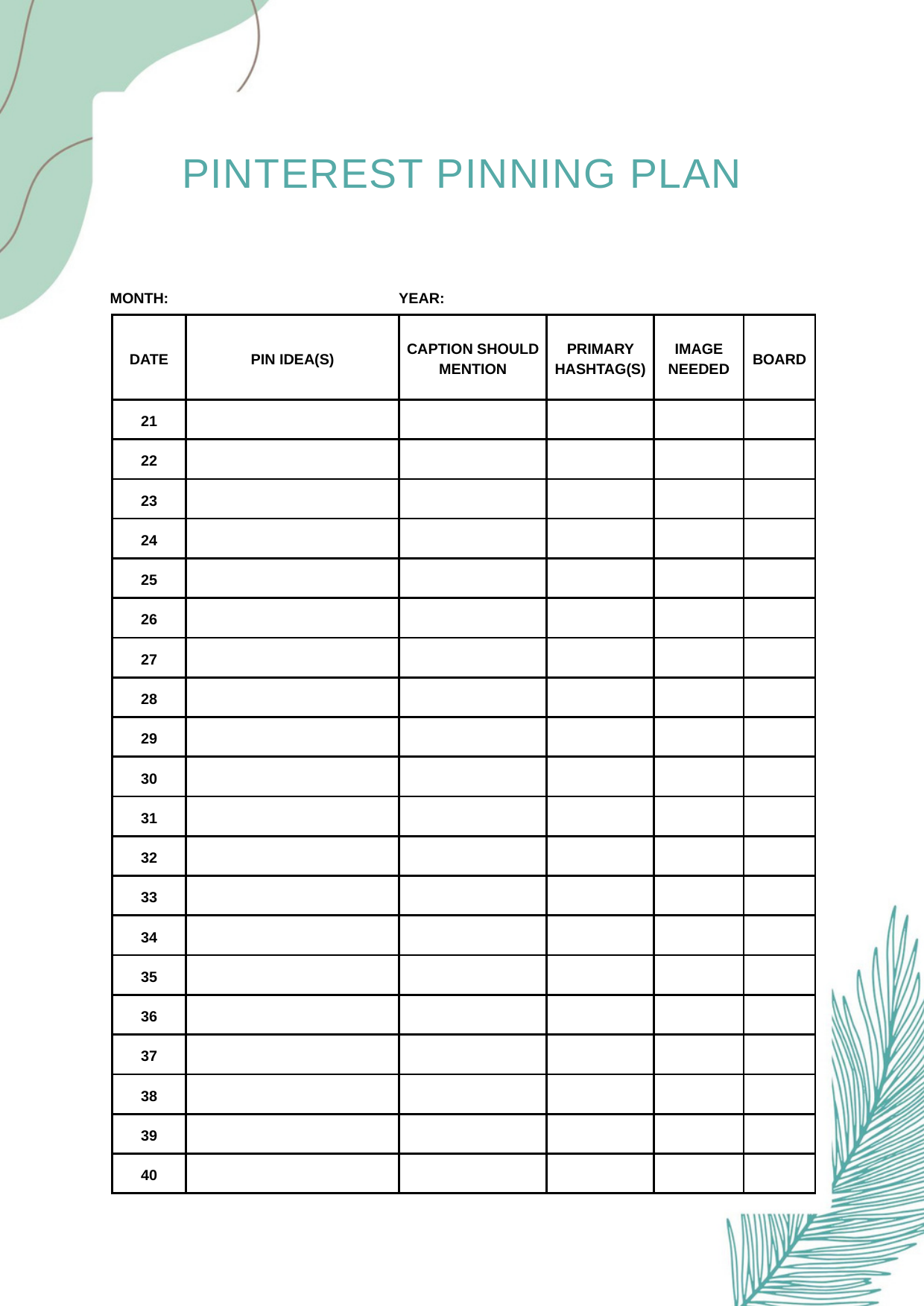

PINTEREST PINNING PLAN
YEAR:
MONTH:
| DATE | PIN IDEA(S) | CAPTION SHOULD MENTION | PRIMARY HASHTAG(S) | IMAGE NEEDED | BOARD |
| --- | --- | --- | --- | --- | --- |
| 21 |  |  |  |  |  |
| 22 |  |  |  |  |  |
| 23 |  |  |  |  |  |
| 24 |  |  |  |  |  |
| 25 |  |  |  |  |  |
| 26 |  |  |  |  |  |
| 27 |  |  |  |  |  |
| 28 |  |  |  |  |  |
| 29 |  |  |  |  |  |
| 30 |  |  |  |  |  |
| 31 |  |  |  |  |  |
| 32 |  |  |  |  |  |
| 33 |  |  |  |  |  |
| 34 |  |  |  |  |  |
| 35 |  |  |  |  |  |
| 36 |  |  |  |  |  |
| 37 |  |  |  |  |  |
| 38 |  |  |  |  |  |
| 39 |  |  |  |  |  |
| 40 |  |  |  |  |  |